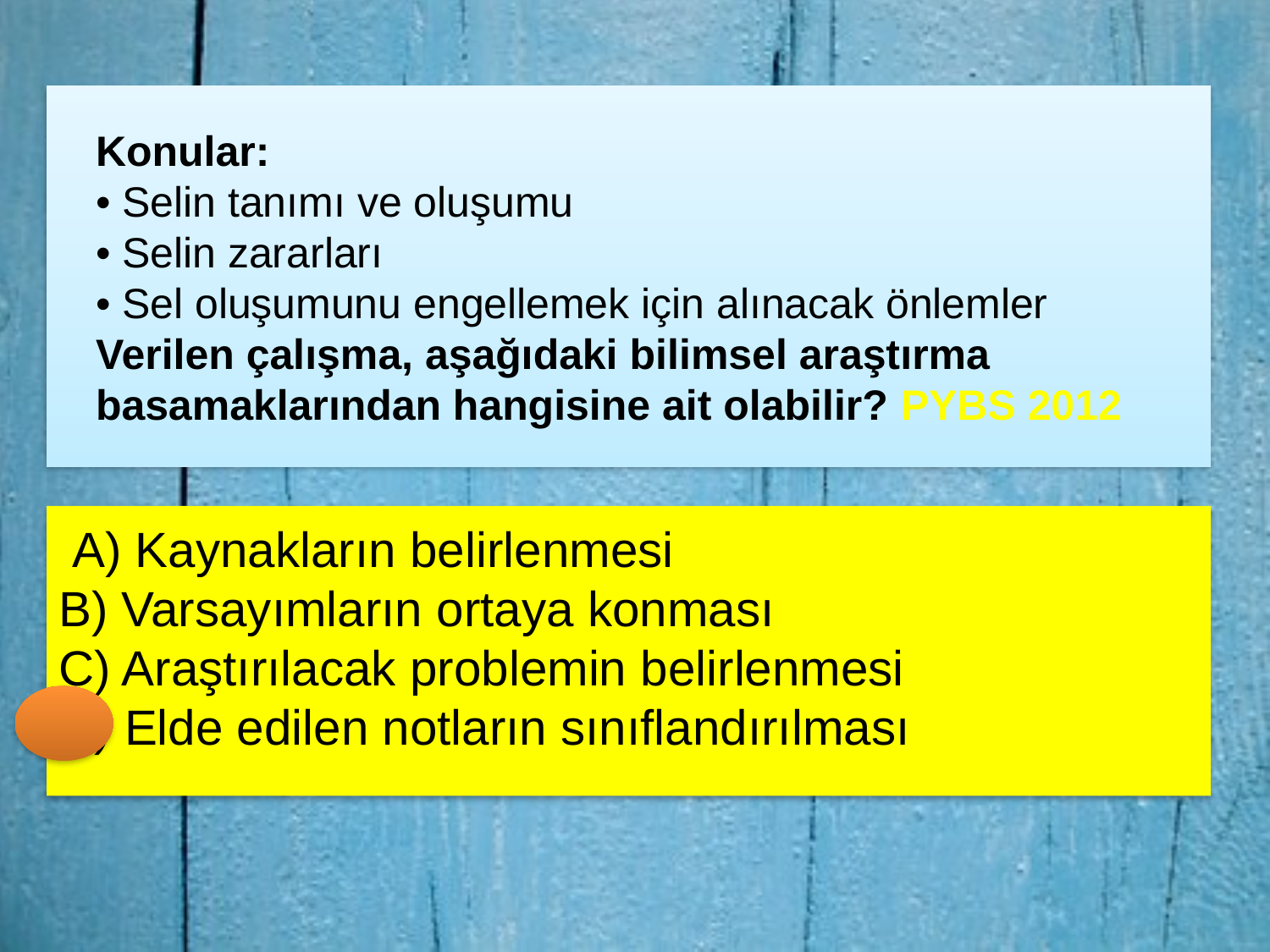

Konular:
• Selin tanımı ve oluşumu
• Selin zararları
• Sel oluşumunu engellemek için alınacak önlemler
Verilen çalışma, aşağıdaki bilimsel araştırma
basamaklarından hangisine ait olabilir? PYBS 2012
 A) Kaynakların belirlenmesi
B) Varsayımların ortaya konması
C) Araştırılacak problemin belirlenmesi
D) Elde edilen notların sınıflandırılması